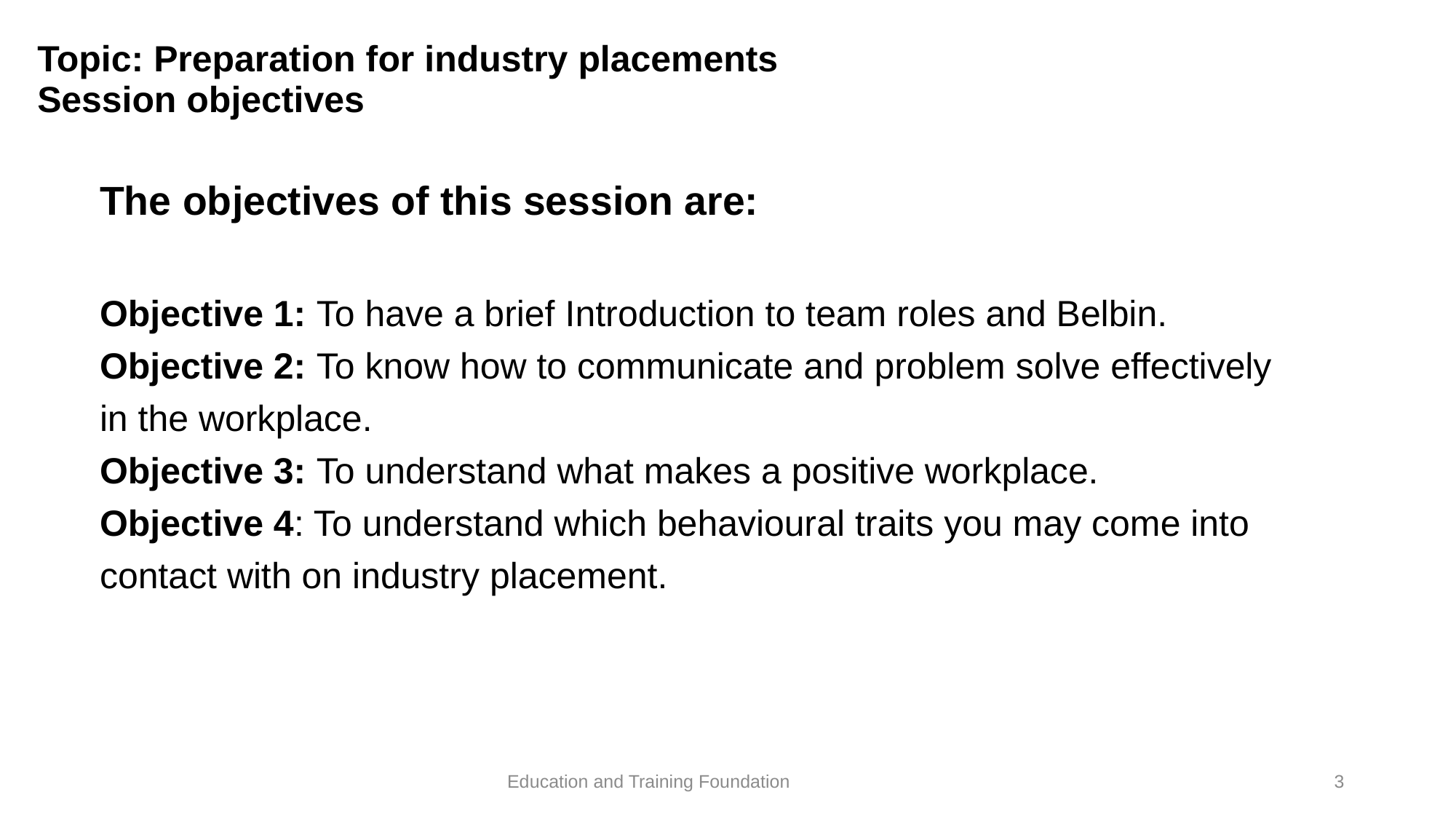

# Topic: Preparation for industry placements Session objectives
The objectives of this session are:

Objective 1: To have a brief Introduction to team roles and Belbin.
Objective 2: To know how to communicate and problem solve effectively in the workplace.
Objective 3: To understand what makes a positive workplace.
Objective 4: To understand which behavioural traits you may come into contact with on industry placement.

3
Education and Training Foundation